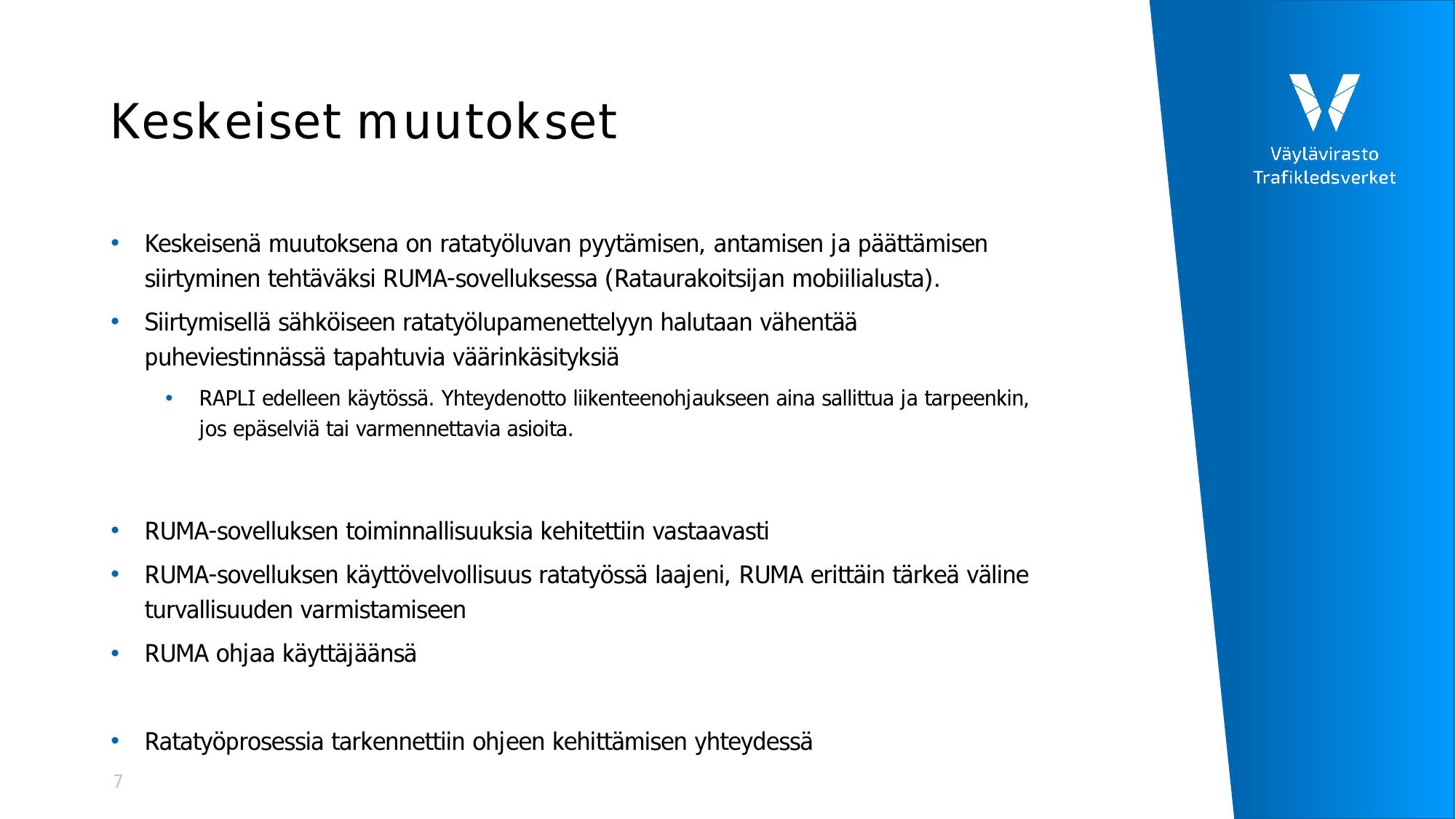

# Keskeiset muutokset
Keskeisenä muutoksena on ratatyöluvan pyytämisen, antamisen ja päättämisen siirtyminen tehtäväksi RUMA-sovelluksessa (Rataurakoitsijan mobiilialusta).
Siirtymisellä sähköiseen ratatyölupamenettelyyn halutaan vähentää puheviestinnässä tapahtuvia väärinkäsityksiä
RAPLI edelleen käytössä. Yhteydenotto liikenteenohjaukseen aina sallittua ja tarpeenkin, jos epäselviä tai varmennettavia asioita.

RUMA-sovelluksen toiminnallisuuksia kehitettiin vastaavasti
RUMA-sovelluksen käyttövelvollisuus ratatyössä laajeni, RUMA erittäin tärkeä väline turvallisuuden varmistamiseen
RUMA ohjaa käyttäjäänsä

Ratatyöprosessia tarkennettiin ohjeen kehittämisen yhteydessä

7